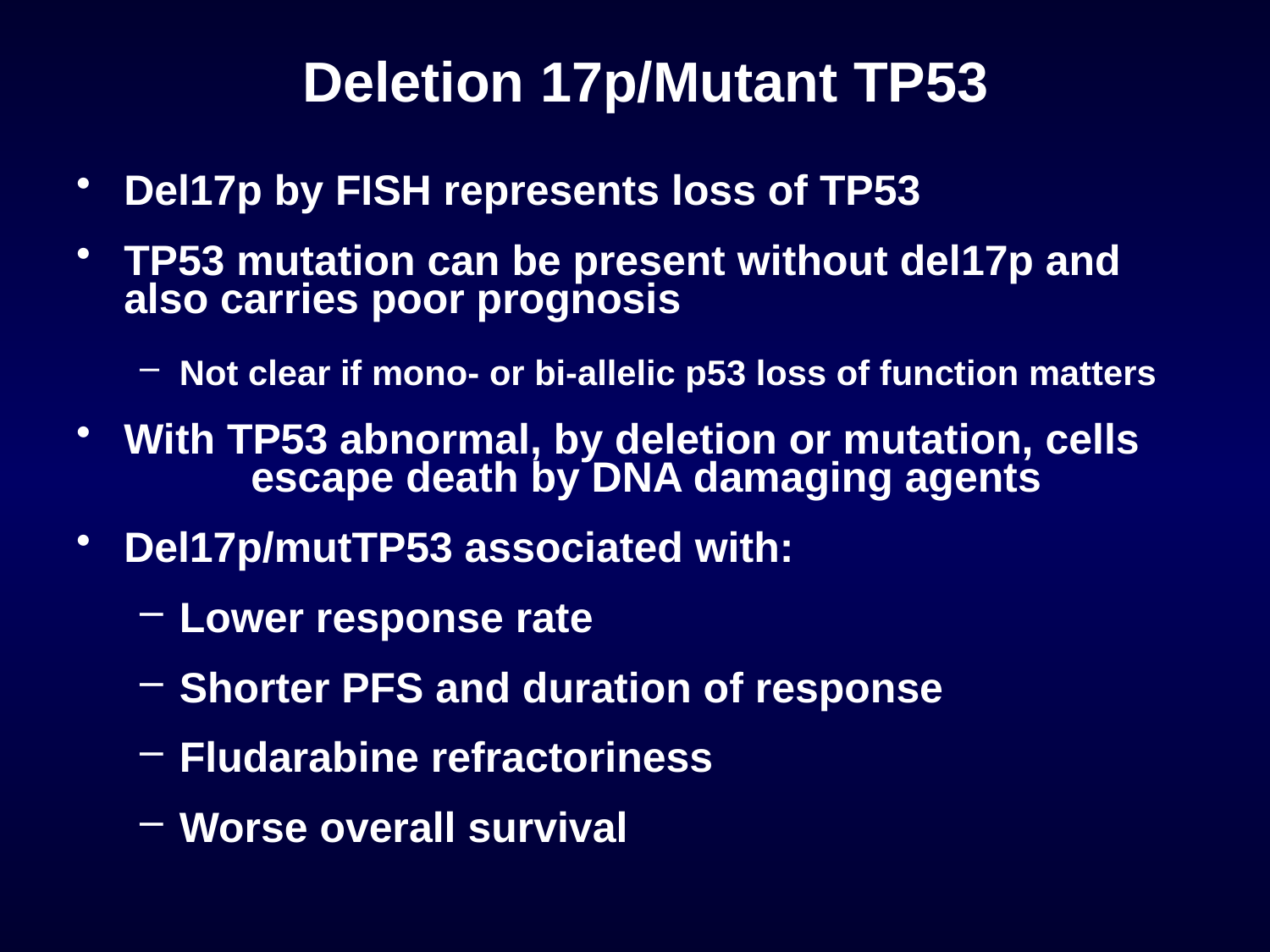

# Deletion 17p/Mutant TP53
Del17p by FISH represents loss of TP53
TP53 mutation can be present without del17p and 	also carries poor prognosis
Not clear if mono- or bi-allelic p53 loss of function matters
With TP53 abnormal, by deletion or mutation, cells 	escape death by DNA damaging agents
Del17p/mutTP53 associated with:
Lower response rate
Shorter PFS and duration of response
Fludarabine refractoriness
Worse overall survival